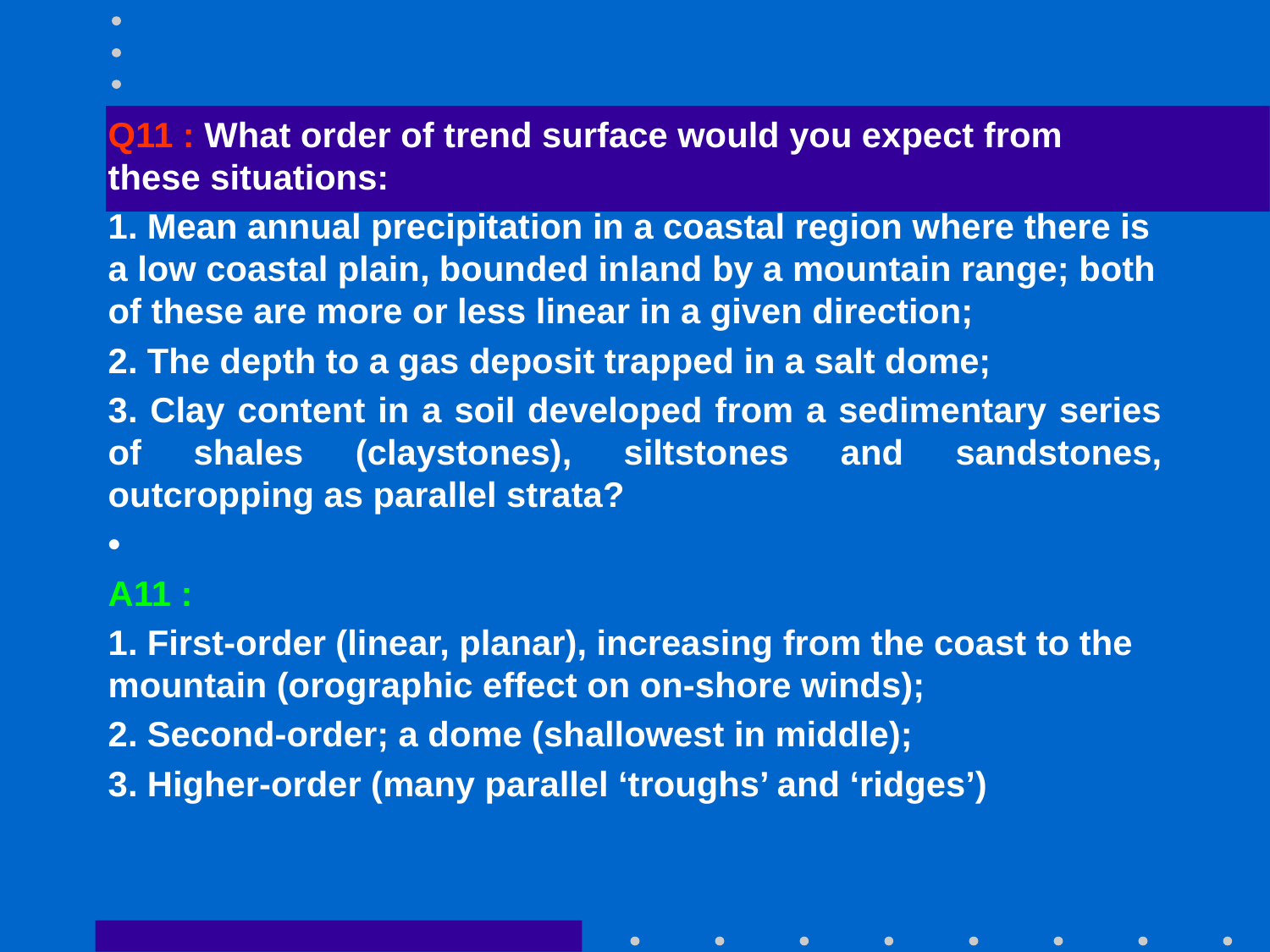

Q11 : What order of trend surface would you expect from these situations:
1. Mean annual precipitation in a coastal region where there is a low coastal plain, bounded inland by a mountain range; both of these are more or less linear in a given direction;
2. The depth to a gas deposit trapped in a salt dome;
3. Clay content in a soil developed from a sedimentary series of shales (claystones), siltstones and sandstones, outcropping as parallel strata?
•
A11 :
1. First-order (linear, planar), increasing from the coast to the mountain (orographic effect on on-shore winds);
2. Second-order; a dome (shallowest in middle);
3. Higher-order (many parallel ‘troughs’ and ‘ridges’)